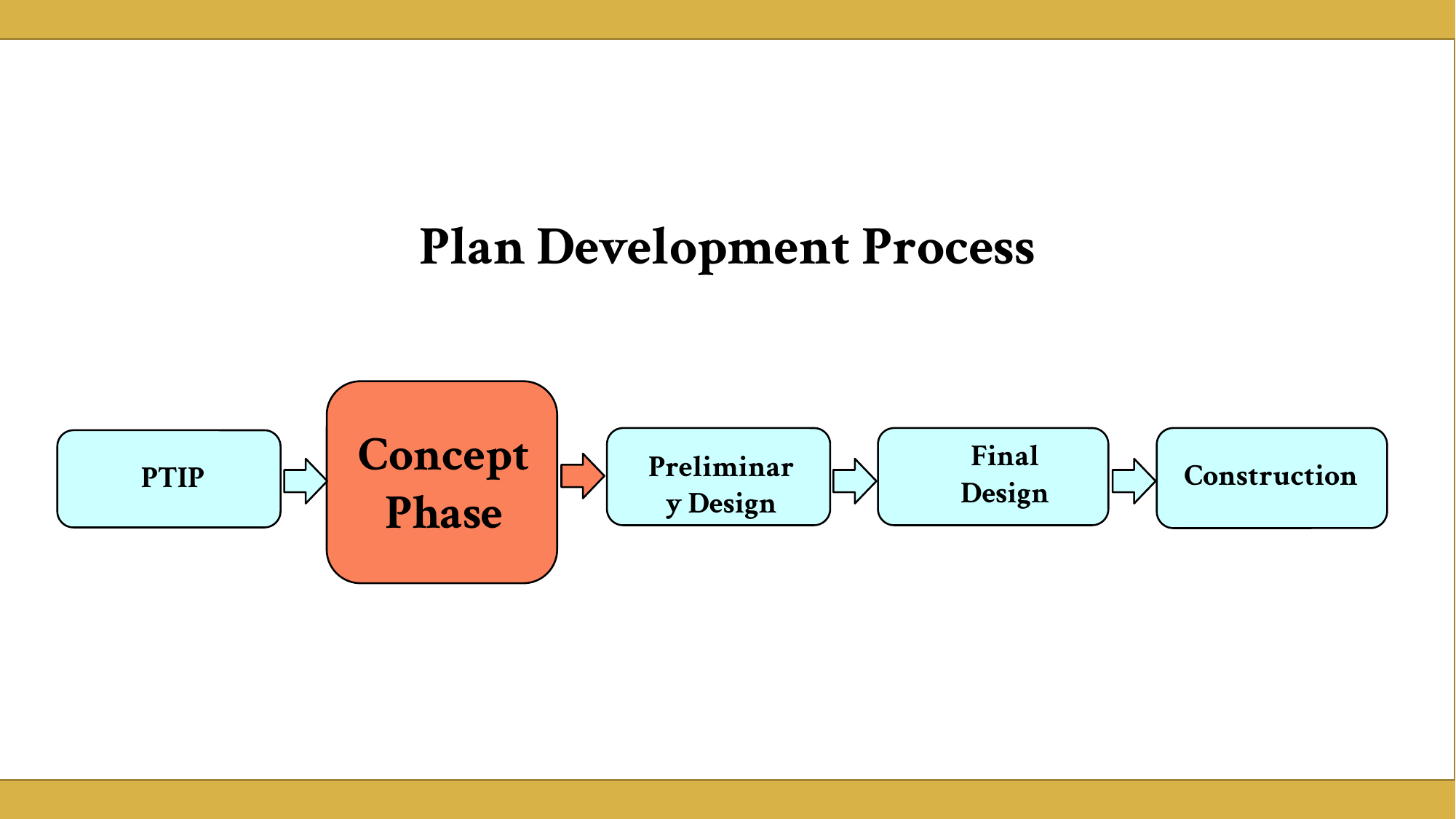

Plan Development Process

Concept Phase

Final Design
Preliminary Design
Construction
PTIP